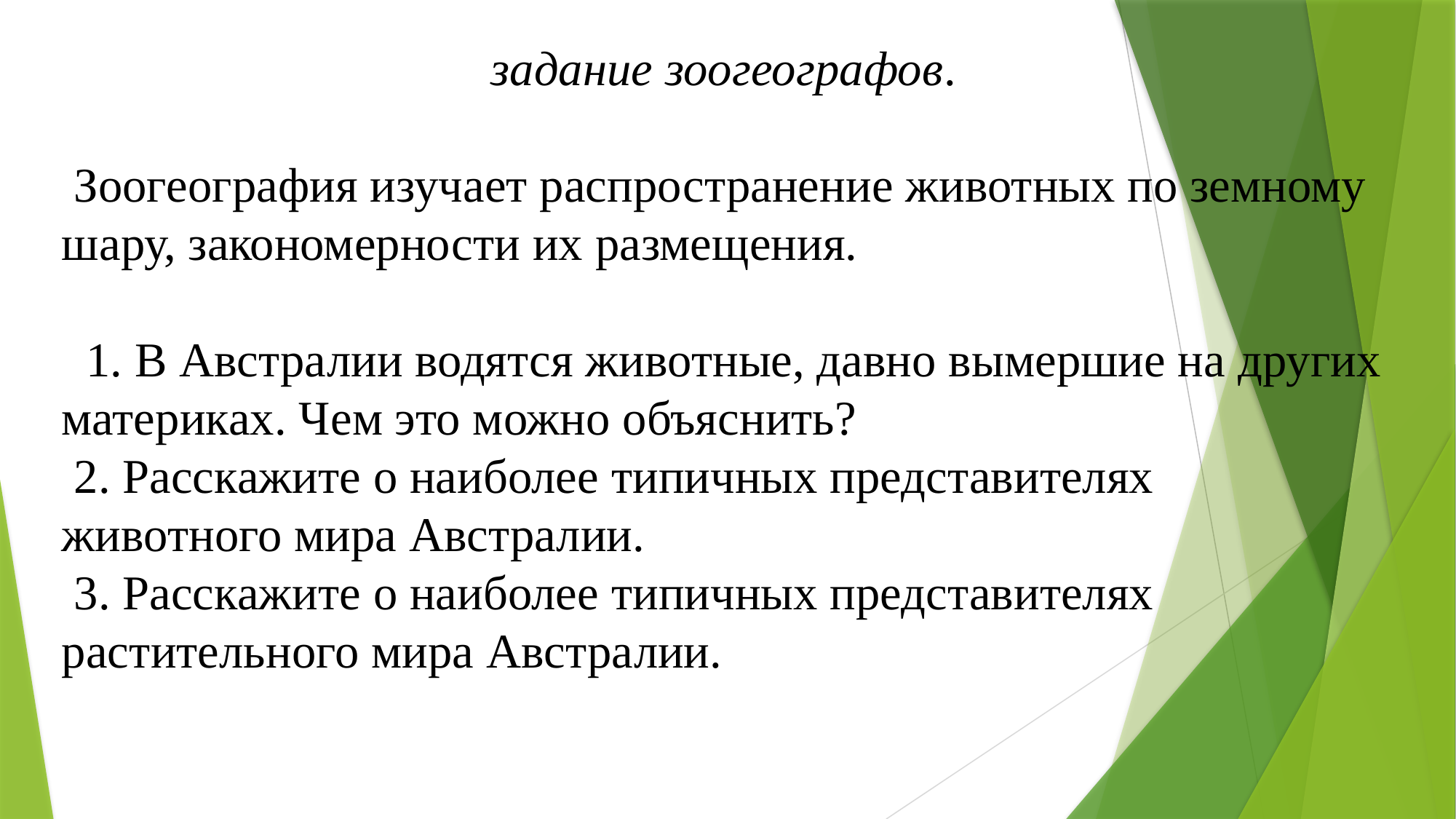

задание зоогеографов.

 Зоогеография изучает распространение животных по земному шару, закономерности их размещения.

  1. В Австралии водятся животные, давно вымершие на других материках. Чем это можно объяснить?
 2. Расскажите о наиболее типичных представителях животного мира Австралии.
 3. Расскажите о наиболее типичных представителях растительного мира Австралии.